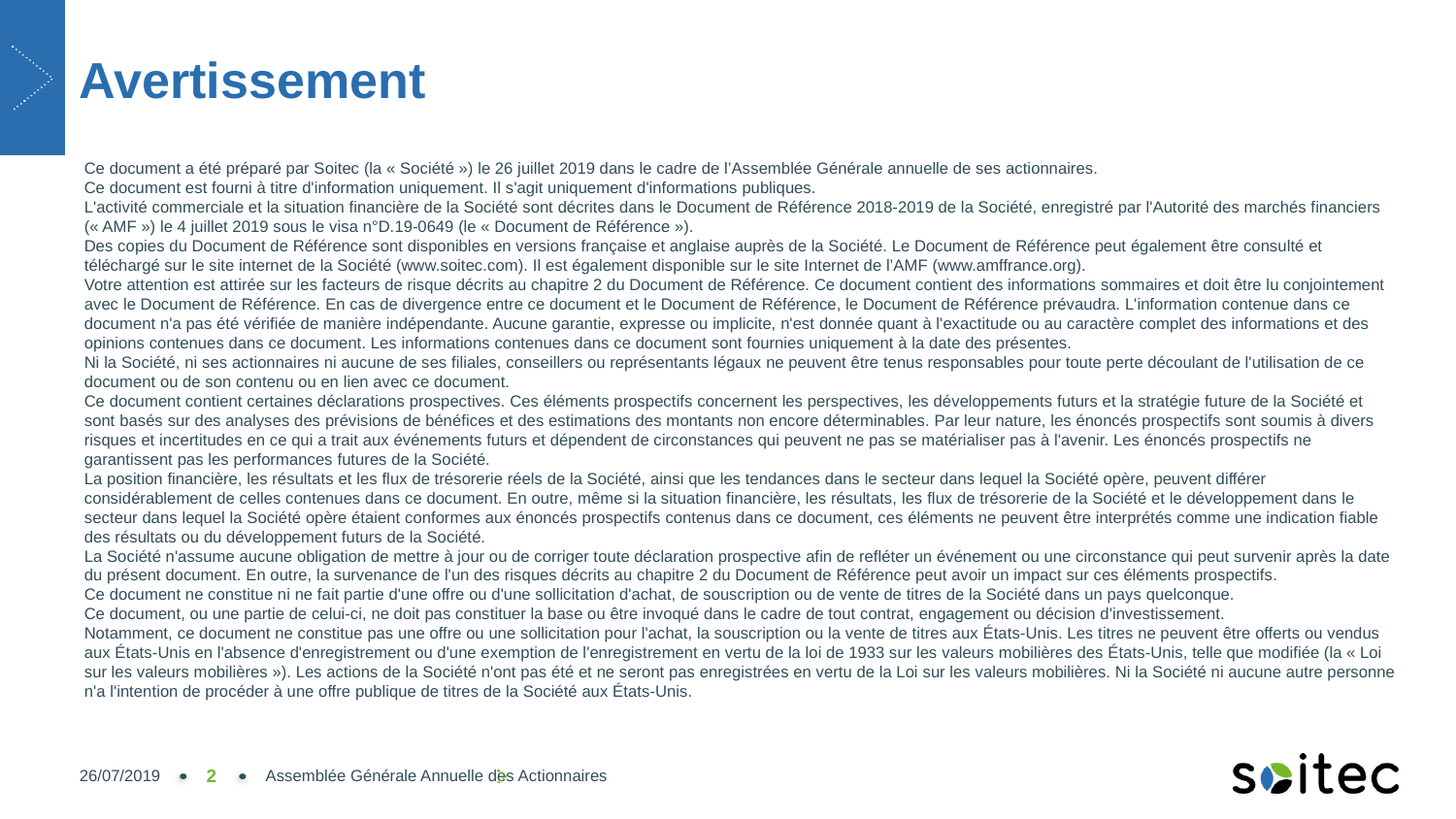

# Avertissement
Ce document a été préparé par Soitec (la « Société ») le 26 juillet 2019 dans le cadre de l’Assemblée Générale annuelle de ses actionnaires.
Ce document est fourni à titre d'information uniquement. Il s'agit uniquement d'informations publiques.
L'activité commerciale et la situation financière de la Société sont décrites dans le Document de Référence 2018-2019 de la Société, enregistré par l'Autorité des marchés financiers (« AMF ») le 4 juillet 2019 sous le visa n°D.19-0649 (le « Document de Référence »).
Des copies du Document de Référence sont disponibles en versions française et anglaise auprès de la Société. Le Document de Référence peut également être consulté et téléchargé sur le site internet de la Société (www.soitec.com). Il est également disponible sur le site Internet de l’AMF (www.amffrance.org).
Votre attention est attirée sur les facteurs de risque décrits au chapitre 2 du Document de Référence. Ce document contient des informations sommaires et doit être lu conjointement avec le Document de Référence. En cas de divergence entre ce document et le Document de Référence, le Document de Référence prévaudra. L'information contenue dans ce document n'a pas été vérifiée de manière indépendante. Aucune garantie, expresse ou implicite, n'est donnée quant à l'exactitude ou au caractère complet des informations et des opinions contenues dans ce document. Les informations contenues dans ce document sont fournies uniquement à la date des présentes.
Ni la Société, ni ses actionnaires ni aucune de ses filiales, conseillers ou représentants légaux ne peuvent être tenus responsables pour toute perte découlant de l'utilisation de ce document ou de son contenu ou en lien avec ce document.
Ce document contient certaines déclarations prospectives. Ces éléments prospectifs concernent les perspectives, les développements futurs et la stratégie future de la Société et sont basés sur des analyses des prévisions de bénéfices et des estimations des montants non encore déterminables. Par leur nature, les énoncés prospectifs sont soumis à divers risques et incertitudes en ce qui a trait aux événements futurs et dépendent de circonstances qui peuvent ne pas se matérialiser pas à l'avenir. Les énoncés prospectifs ne garantissent pas les performances futures de la Société.
La position financière, les résultats et les flux de trésorerie réels de la Société, ainsi que les tendances dans le secteur dans lequel la Société opère, peuvent différer considérablement de celles contenues dans ce document. En outre, même si la situation financière, les résultats, les flux de trésorerie de la Société et le développement dans le secteur dans lequel la Société opère étaient conformes aux énoncés prospectifs contenus dans ce document, ces éléments ne peuvent être interprétés comme une indication fiable des résultats ou du développement futurs de la Société.
La Société n'assume aucune obligation de mettre à jour ou de corriger toute déclaration prospective afin de refléter un événement ou une circonstance qui peut survenir après la date du présent document. En outre, la survenance de l'un des risques décrits au chapitre 2 du Document de Référence peut avoir un impact sur ces éléments prospectifs.
Ce document ne constitue ni ne fait partie d'une offre ou d'une sollicitation d'achat, de souscription ou de vente de titres de la Société dans un pays quelconque.
Ce document, ou une partie de celui-ci, ne doit pas constituer la base ou être invoqué dans le cadre de tout contrat, engagement ou décision d'investissement.
Notamment, ce document ne constitue pas une offre ou une sollicitation pour l'achat, la souscription ou la vente de titres aux États-Unis. Les titres ne peuvent être offerts ou vendus aux États-Unis en l'absence d'enregistrement ou d'une exemption de l'enregistrement en vertu de la loi de 1933 sur les valeurs mobilières des États-Unis, telle que modifiée (la « Loi sur les valeurs mobilières »). Les actions de la Société n'ont pas été et ne seront pas enregistrées en vertu de la Loi sur les valeurs mobilières. Ni la Société ni aucune autre personne n'a l'intention de procéder à une offre publique de titres de la Société aux États-Unis.
26/07/2019
2
Assemblée Générale Annuelle des Actionnaires